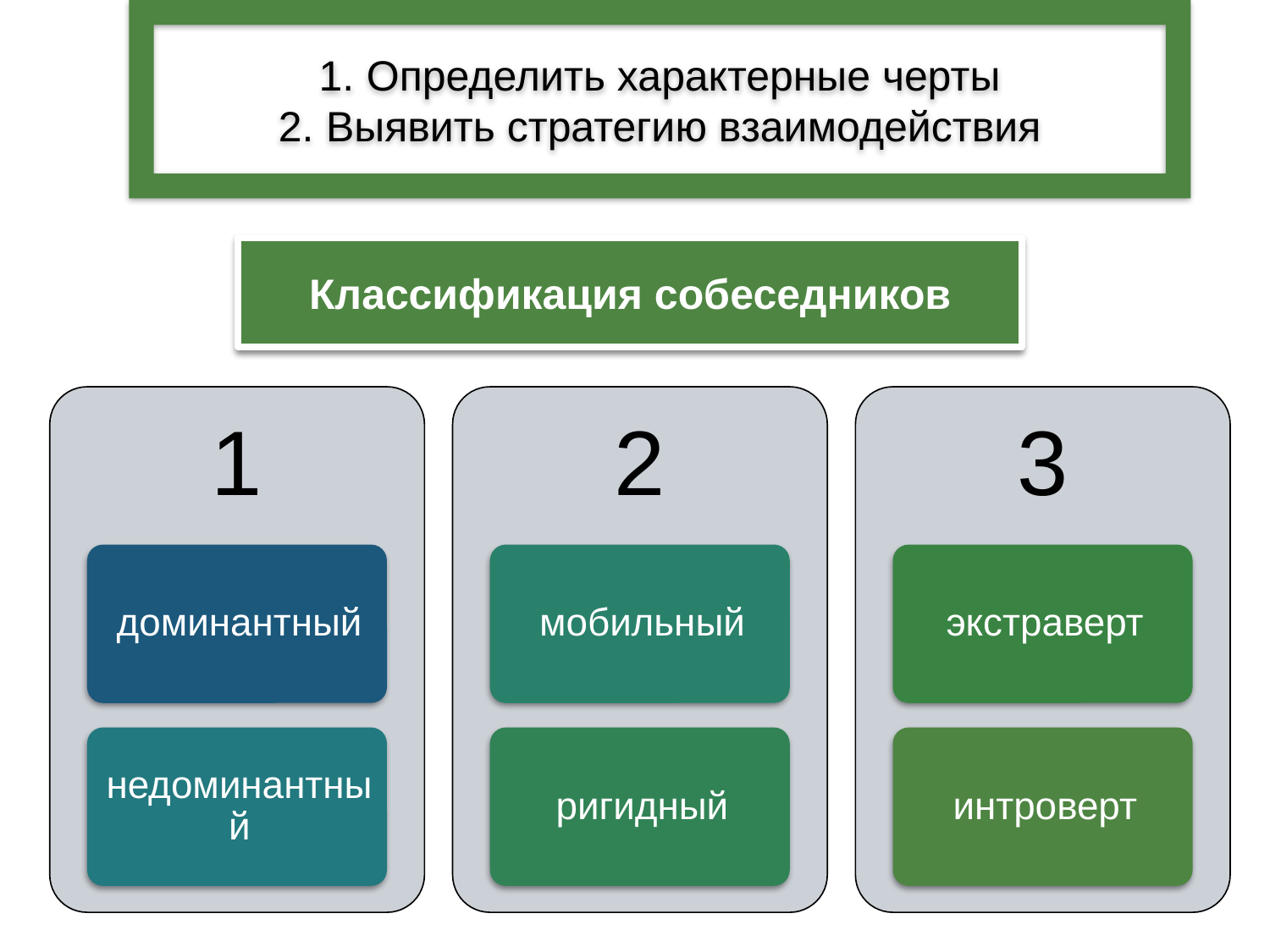

Определить характерные черты
Выявить стратегию взаимодействия
Классификация собеседников
1
доминантный
недоминантный
2
мобильный
ригидный
3
экстраверт
интроверт